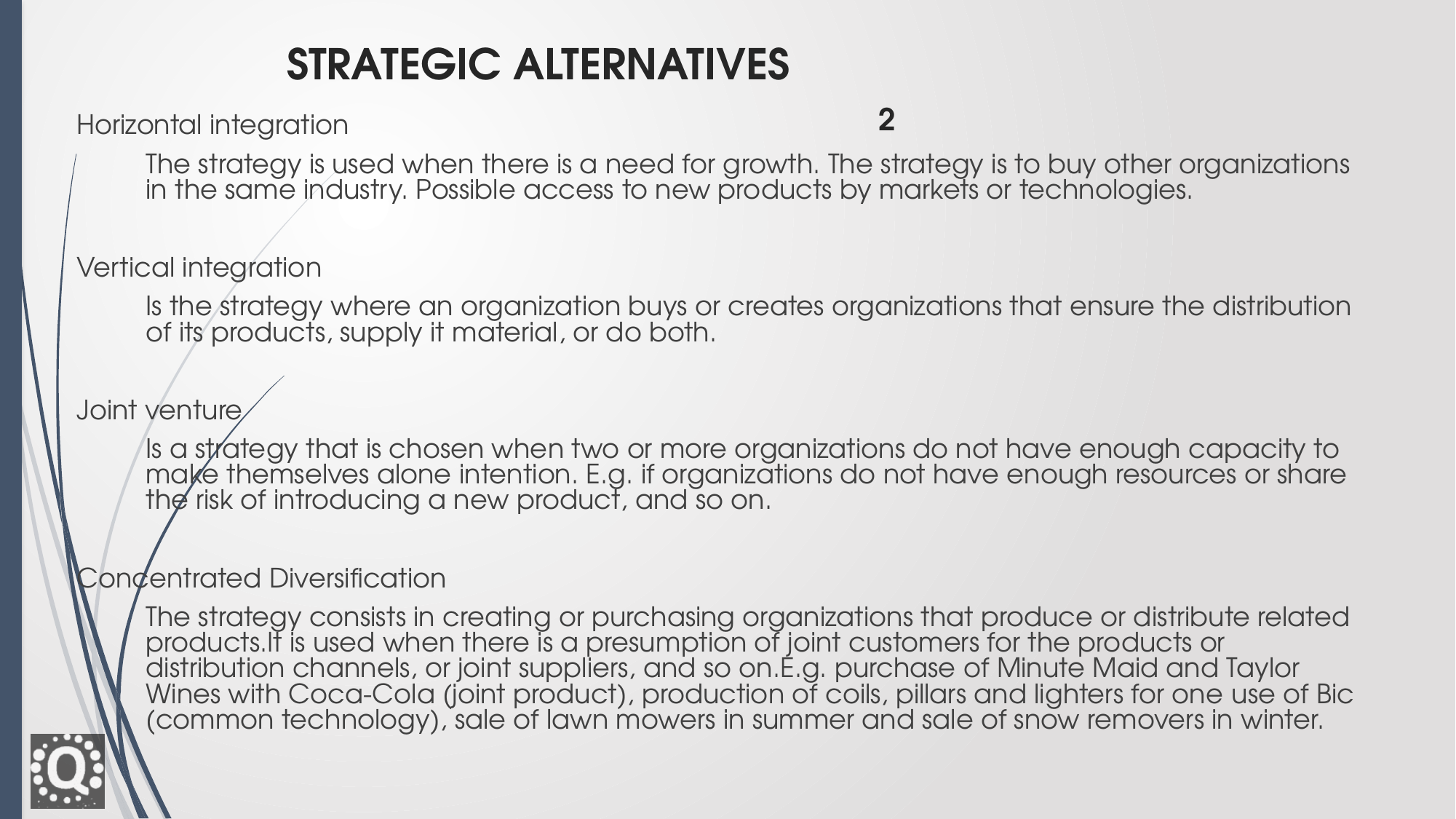

# STRATEGIC ALTERNATIVES 							2
Horizontal integration
	The strategy is used when there is a need for growth. The strategy is to buy other organizations in the same industry. Possible access to new products by markets or technologies.

Vertical integration
	Is the strategy where an organization buys or creates organizations that ensure the distribution of its products, supply it material, or do both.

Joint venture
	Is a strategy that is chosen when two or more organizations do not have enough capacity to make themselves alone intention. E.g. if organizations do not have enough resources or share the risk of introducing a new product, and so on.

Concentrated Diversification
	The strategy consists in creating or purchasing organizations that produce or distribute related products.It is used when there is a presumption of joint customers for the products or distribution channels, or joint suppliers, and so on.E.g. purchase of Minute Maid and Taylor Wines with Coca-Cola (joint product), production of coils, pillars and lighters for one use of Bic (common technology), sale of lawn mowers in summer and sale of snow removers in winter.